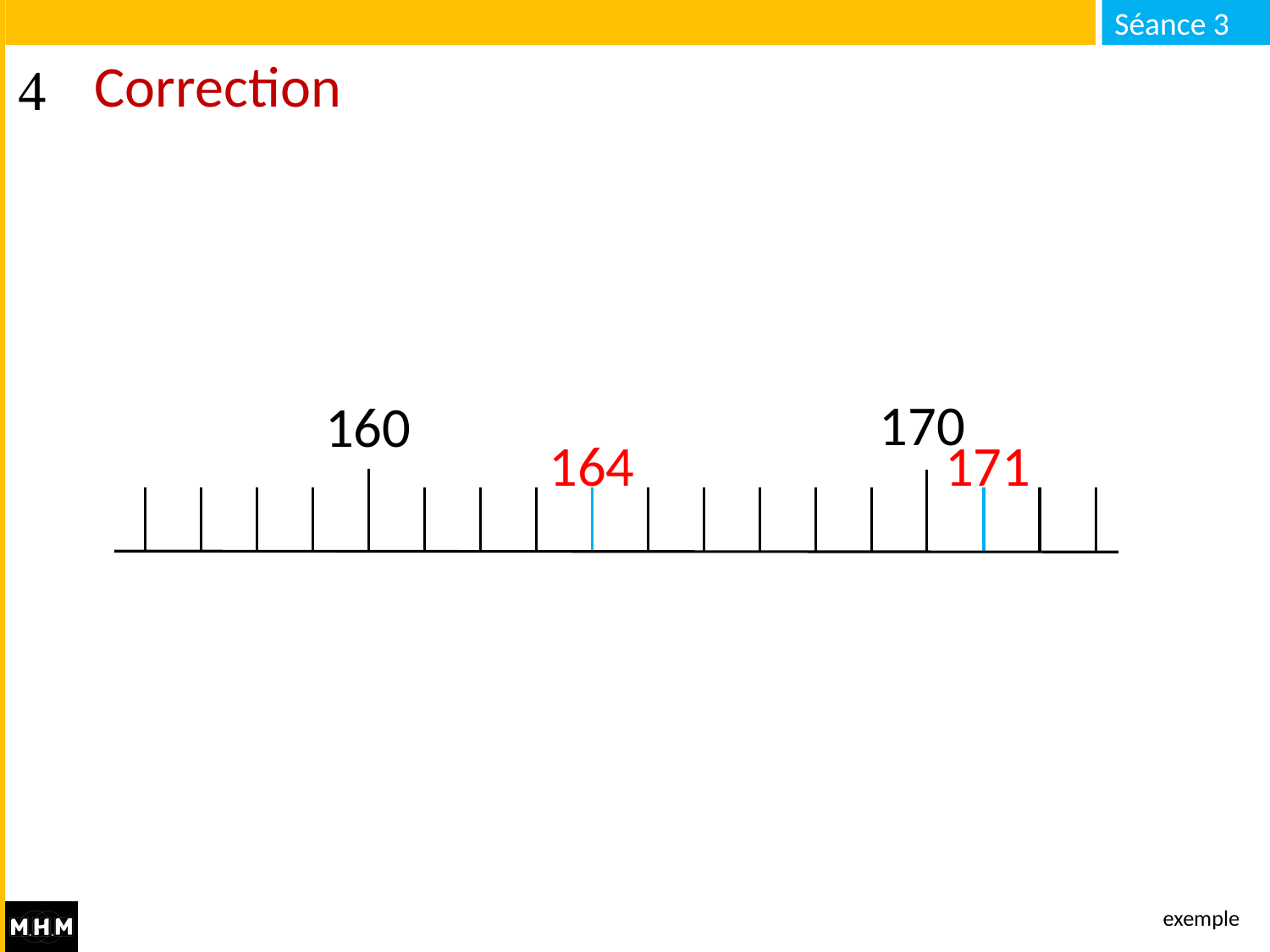

# Correction
170
160
164
171
exemple